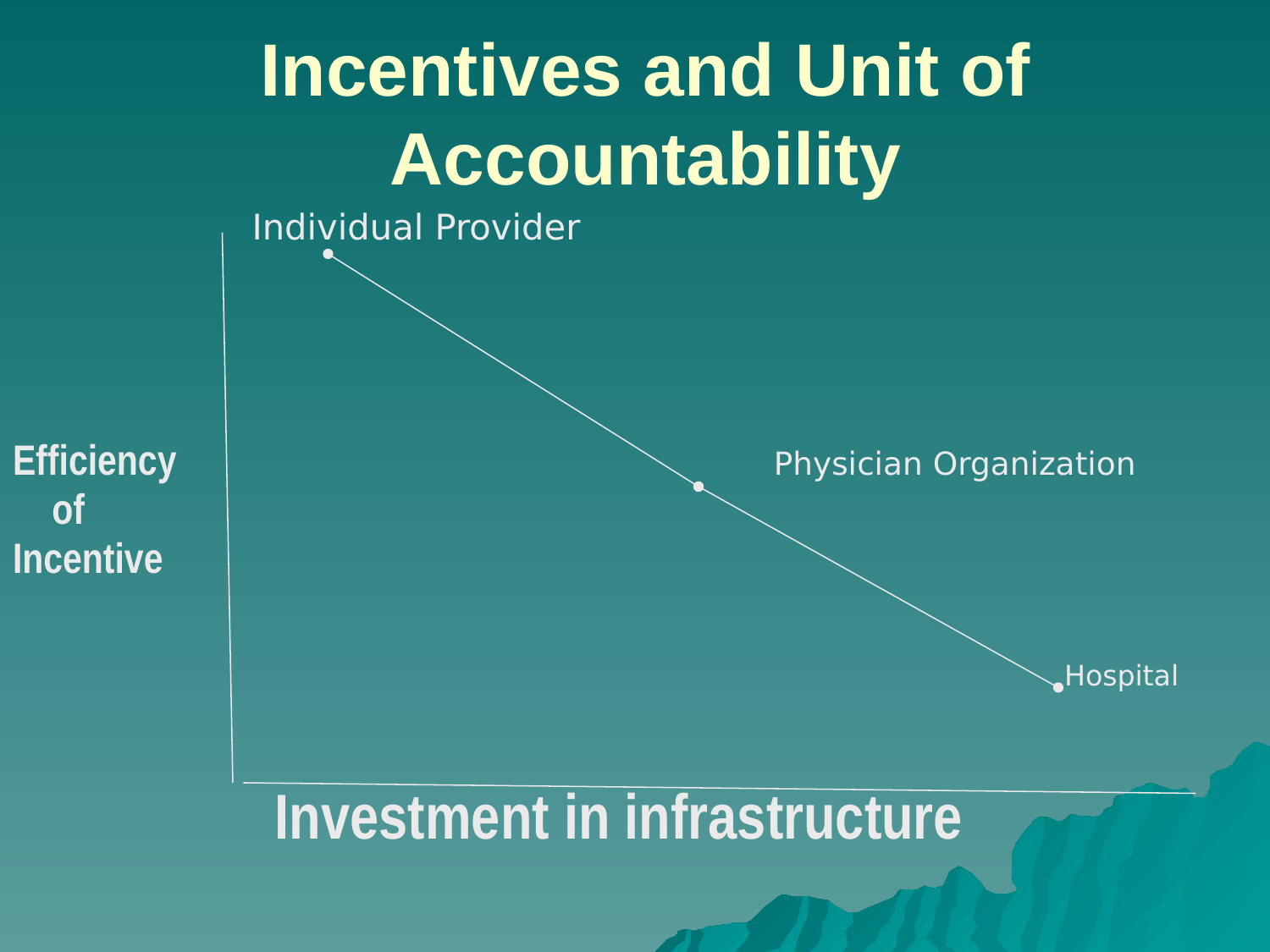

Incentives and Unit of Accountability

	          Individual Provider

Efficiency	                                                  Physician Organization
   of
Incentive

							                Hospital

Investment in infrastructure